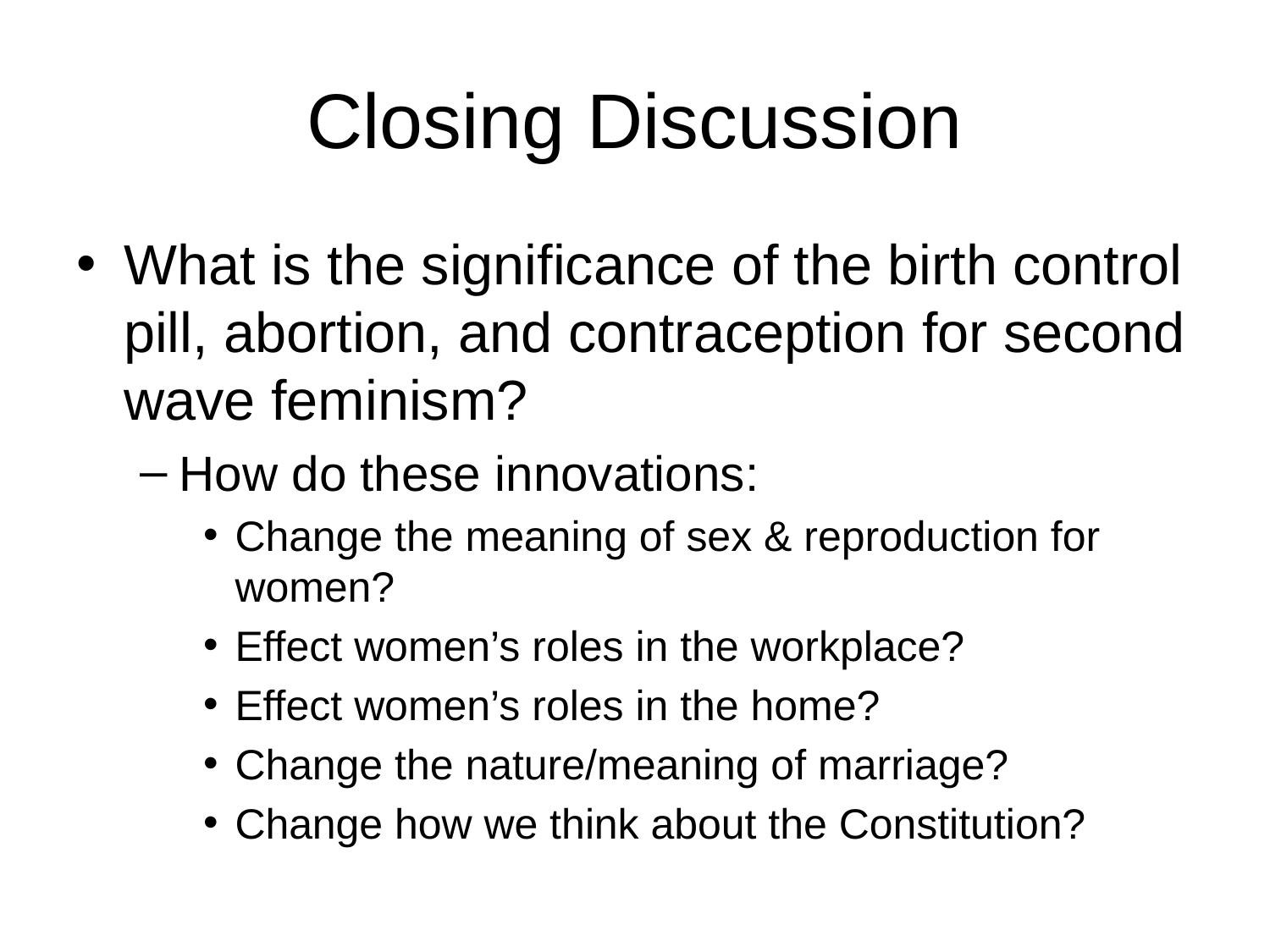

# Closing Discussion
What is the significance of the birth control pill, abortion, and contraception for second wave feminism?
How do these innovations:
Change the meaning of sex & reproduction for women?
Effect women’s roles in the workplace?
Effect women’s roles in the home?
Change the nature/meaning of marriage?
Change how we think about the Constitution?